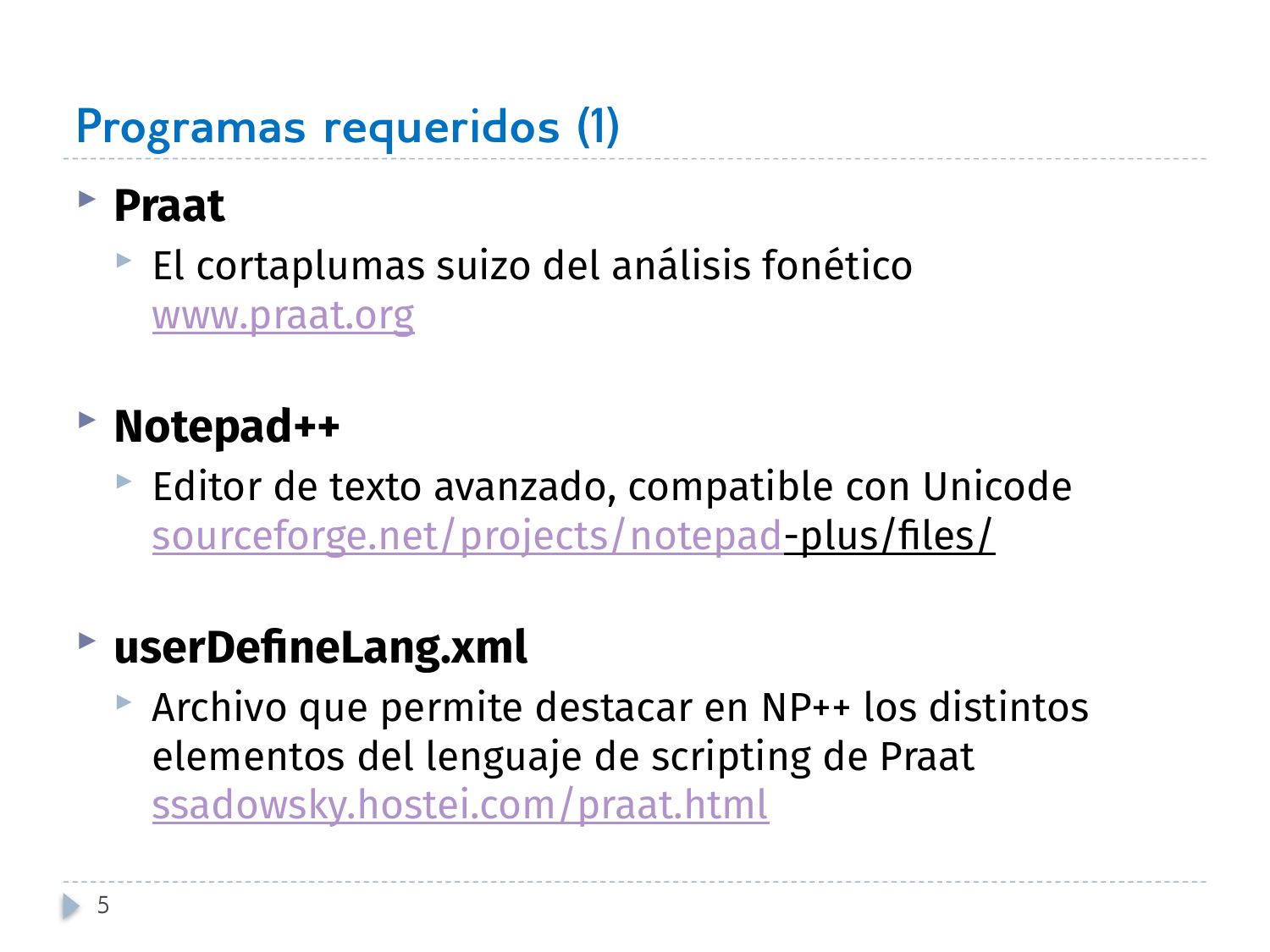

# Programas requeridos (1)
Praat
El cortaplumas suizo del análisis fonético
www.praat.org
Notepad++
Editor de texto avanzado, compatible con Unicode
sourceforge.net/projects/notepad-plus/files/
userDefineLang.xml
Archivo que permite destacar en NP++ los distintos elementos del lenguaje de scripting de Praat
ssadowsky.hostei.com/praat.html

5